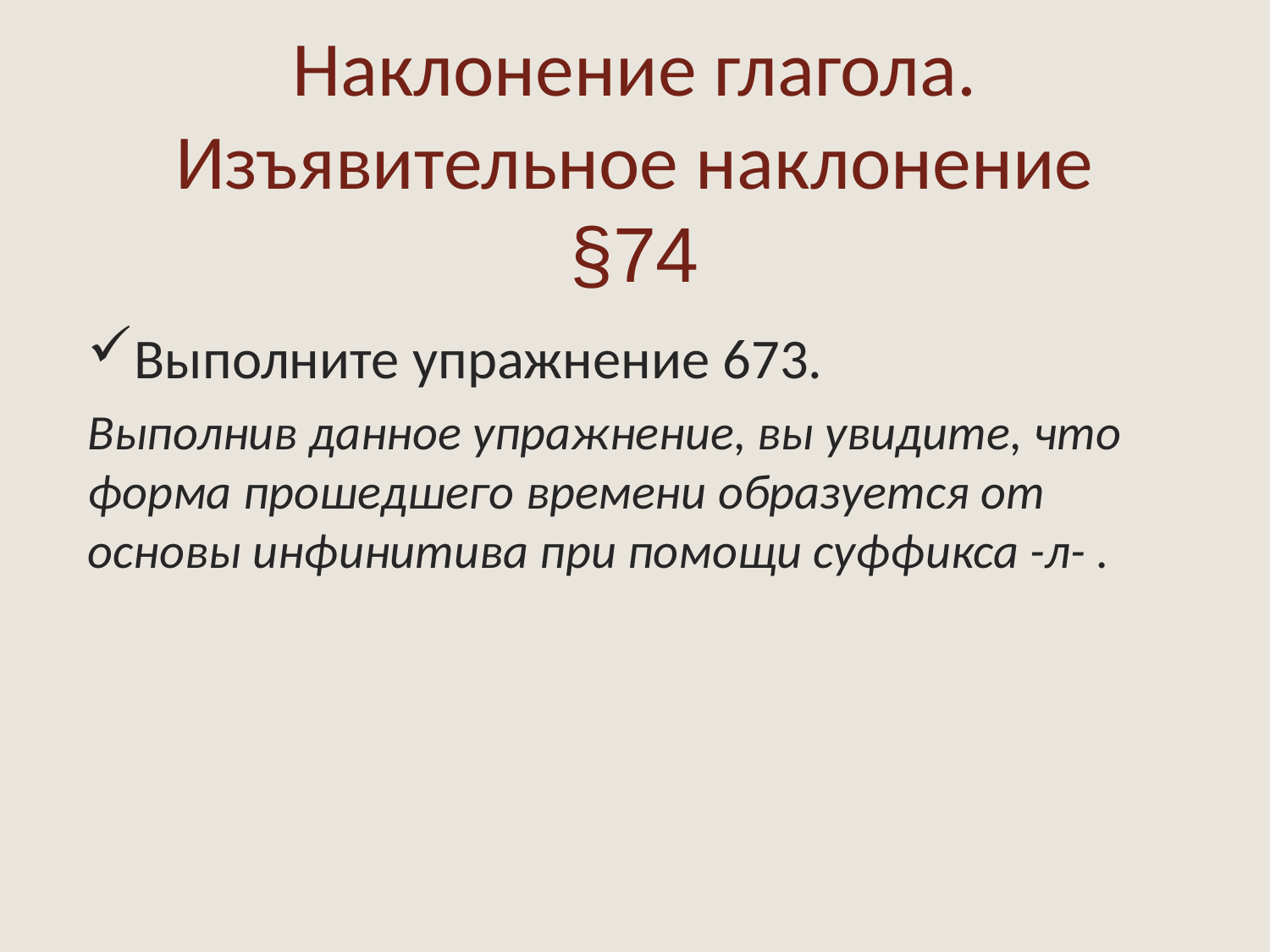

# Наклонение глагола. Изъявительное наклонение §74
Выполните упражнение 673.
Выполнив данное упражнение, вы увидите, что форма прошедшего времени образуется от основы инфинитива при помощи суффикса -л- .